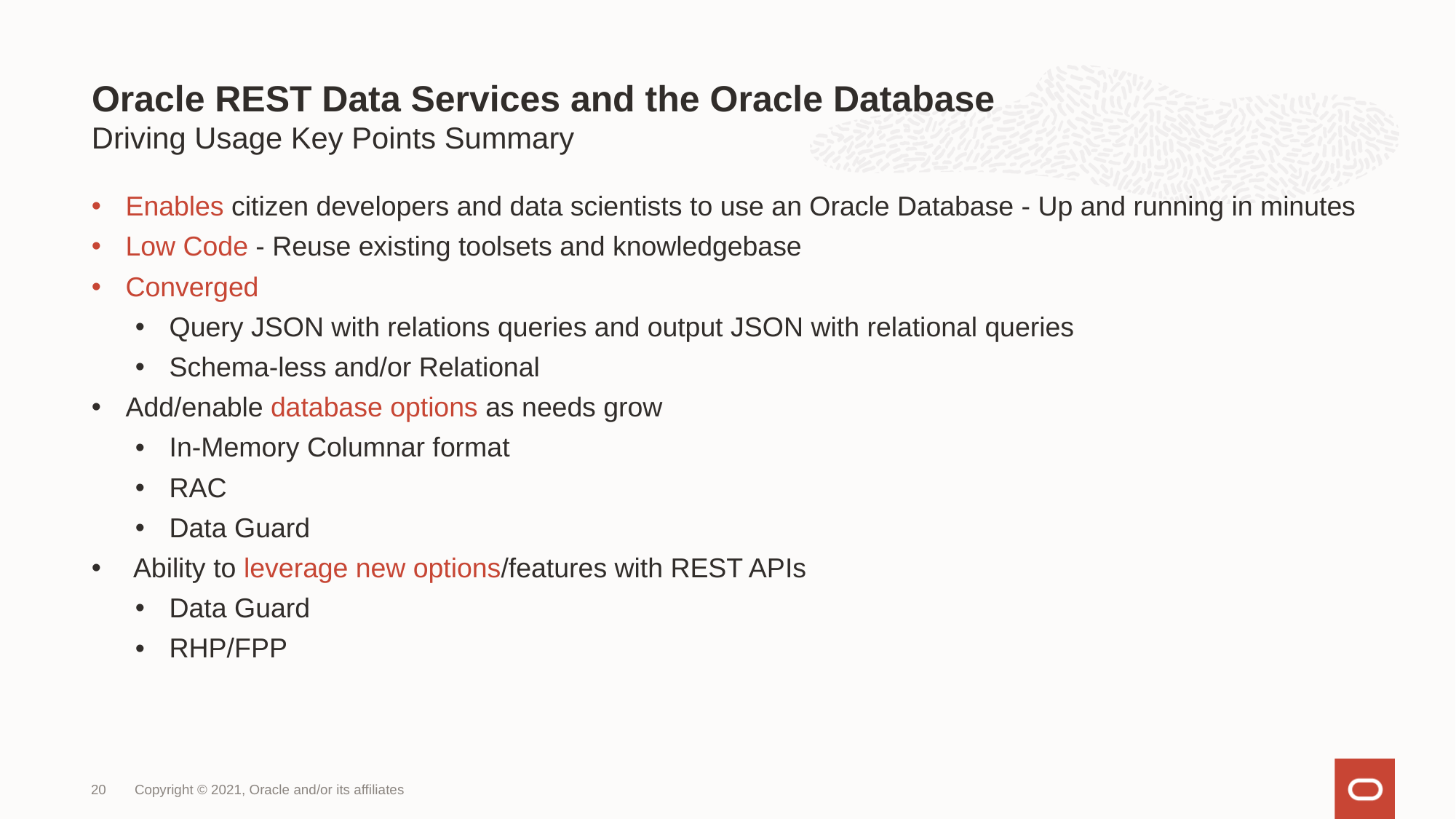

# Oracle REST Data Services and the Oracle Database
Driving Usage Key Points Summary
Enables citizen developers and data scientists to use an Oracle Database - Up and running in minutes
Low Code - Reuse existing toolsets and knowledgebase
Converged
Query JSON with relations queries and output JSON with relational queries
Schema-less and/or Relational
Add/enable database options as needs grow
In-Memory Columnar format
RAC
Data Guard
 Ability to leverage new options/features with REST APIs
Data Guard
RHP/FPP

20
Copyright © 2021, Oracle and/or its affiliates